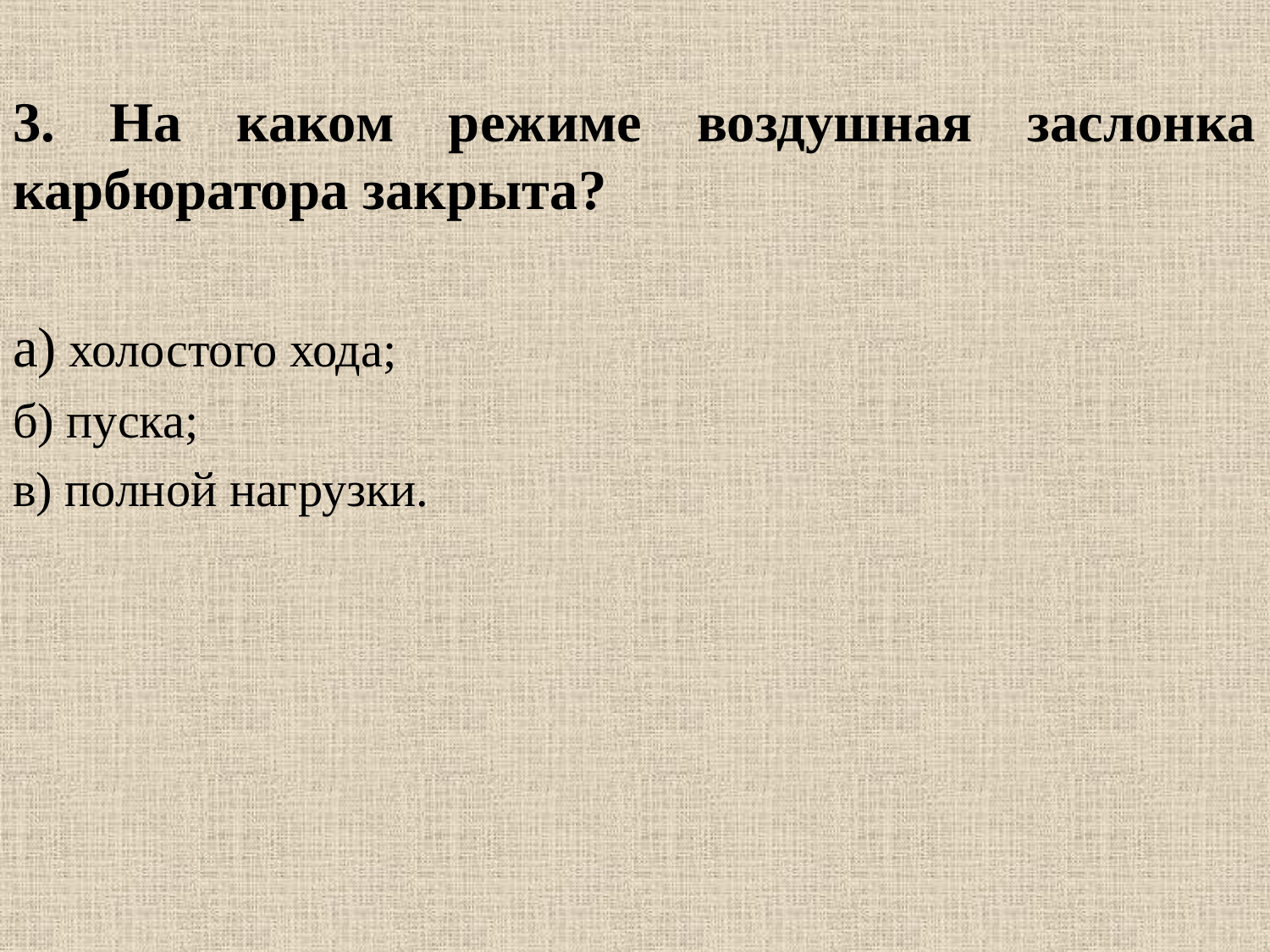

3. На каком режиме воздушная заслонка карбюратора закрыта?

а) холостого хода;
б) пуска;
в) полной нагрузки.